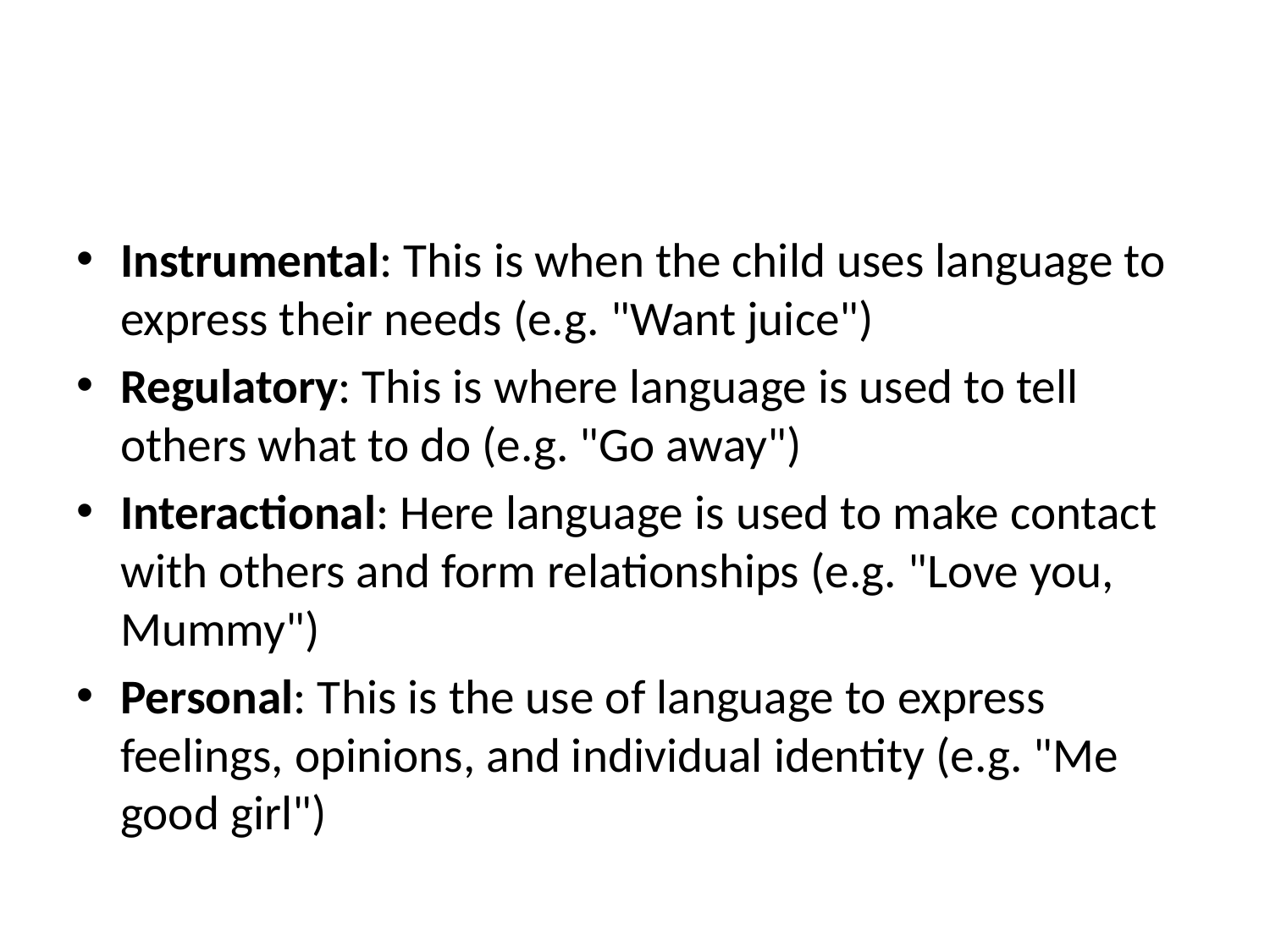

#
Instrumental: This is when the child uses language to express their needs (e.g. "Want juice")
Regulatory: This is where language is used to tell others what to do (e.g. "Go away")
Interactional: Here language is used to make contact with others and form relationships (e.g. "Love you, Mummy")
Personal: This is the use of language to express feelings, opinions, and individual identity (e.g. "Me good girl")